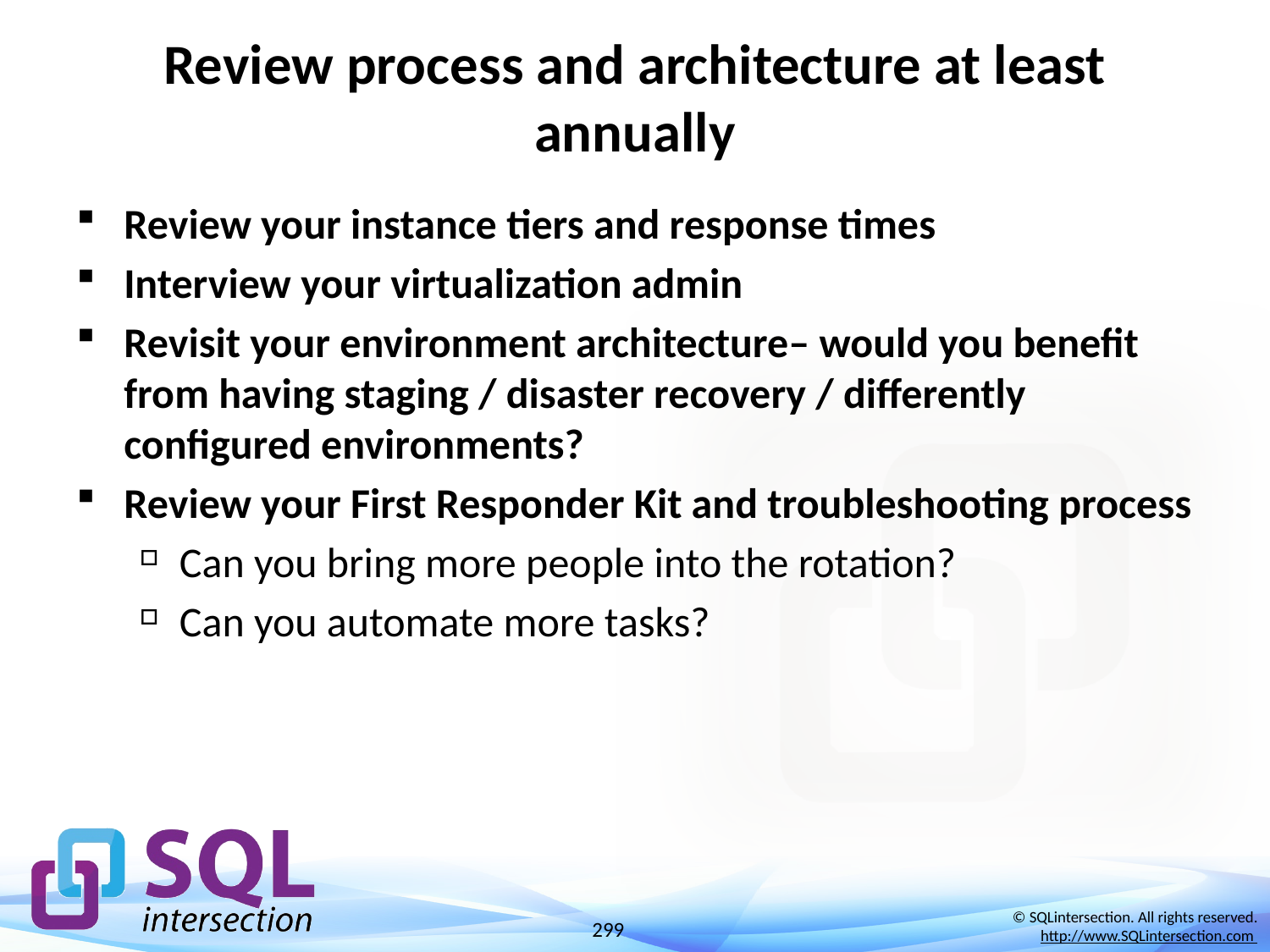

# Review process and architecture at least annually
Review your instance tiers and response times
Interview your virtualization admin
Revisit your environment architecture– would you benefit from having staging / disaster recovery / differently configured environments?
Review your First Responder Kit and troubleshooting process
Can you bring more people into the rotation?
Can you automate more tasks?